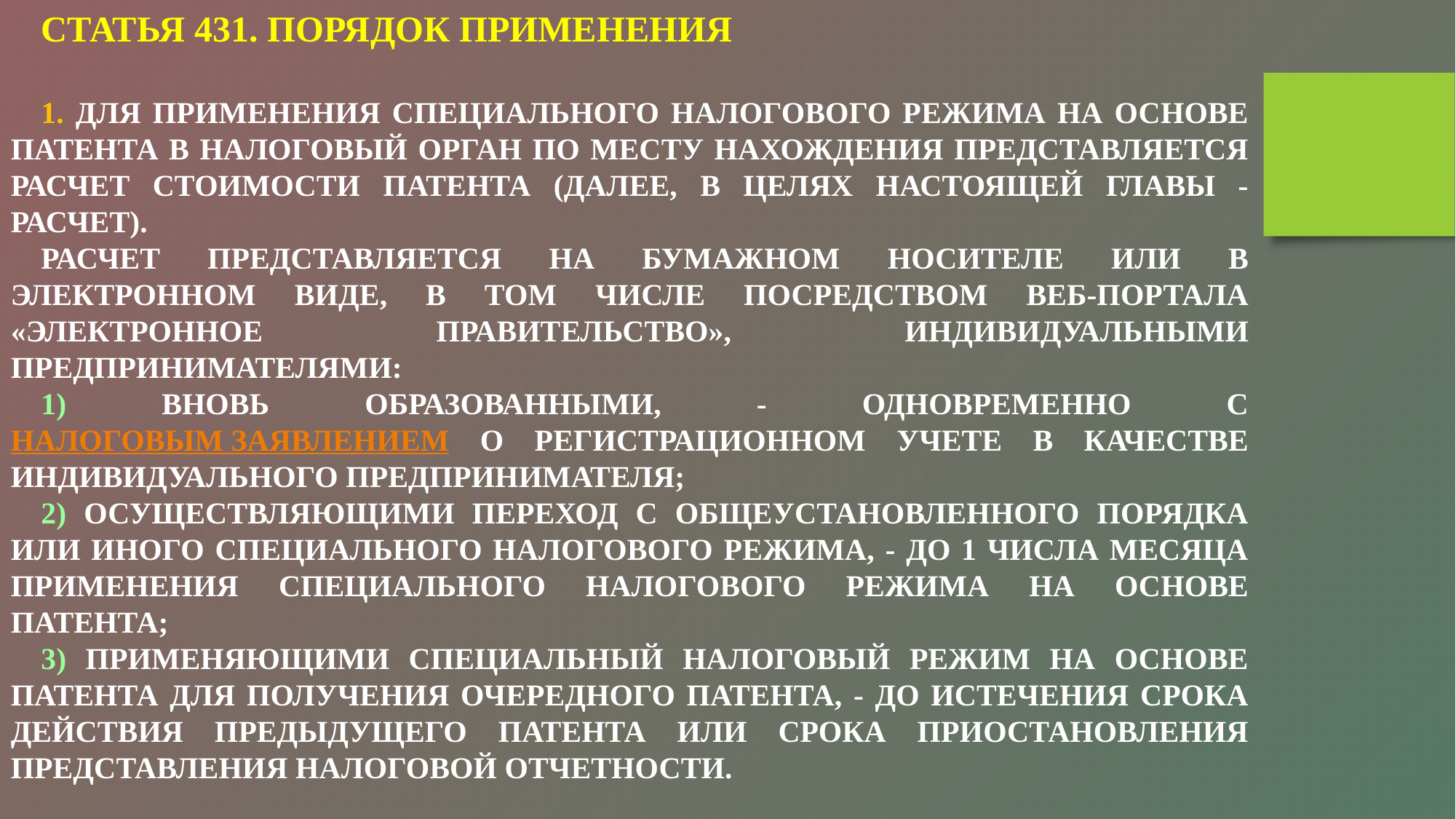

СТАТЬЯ 431. ПОРЯДОК ПРИМЕНЕНИЯ

1. ДЛЯ ПРИМЕНЕНИЯ СПЕЦИАЛЬНОГО НАЛОГОВОГО РЕЖИМА НА ОСНОВЕ ПАТЕНТА В НАЛОГОВЫЙ ОРГАН ПО МЕСТУ НАХОЖДЕНИЯ ПРЕДСТАВЛЯЕТСЯ РАСЧЕТ СТОИМОСТИ ПАТЕНТА (ДАЛЕЕ, В ЦЕЛЯХ НАСТОЯЩЕЙ ГЛАВЫ - РАСЧЕТ).
РАСЧЕТ ПРЕДСТАВЛЯЕТСЯ НА БУМАЖНОМ НОСИТЕЛЕ ИЛИ В ЭЛЕКТРОННОМ ВИДЕ, В ТОМ ЧИСЛЕ ПОСРЕДСТВОМ ВЕБ-ПОРТАЛА «ЭЛЕКТРОННОЕ ПРАВИТЕЛЬСТВО», ИНДИВИДУАЛЬНЫМИ ПРЕДПРИНИМАТЕЛЯМИ:
1) ВНОВЬ ОБРАЗОВАННЫМИ, - ОДНОВРЕМЕННО С НАЛОГОВЫМ ЗАЯВЛЕНИЕМ О РЕГИСТРАЦИОННОМ УЧЕТЕ В КАЧЕСТВЕ ИНДИВИДУАЛЬНОГО ПРЕДПРИНИМАТЕЛЯ;
2) ОСУЩЕСТВЛЯЮЩИМИ ПЕРЕХОД С ОБЩЕУСТАНОВЛЕННОГО ПОРЯДКА ИЛИ ИНОГО СПЕЦИАЛЬНОГО НАЛОГОВОГО РЕЖИМА, - ДО 1 ЧИСЛА МЕСЯЦА ПРИМЕНЕНИЯ СПЕЦИАЛЬНОГО НАЛОГОВОГО РЕЖИМА НА ОСНОВЕ ПАТЕНТА;
3) ПРИМЕНЯЮЩИМИ СПЕЦИАЛЬНЫЙ НАЛОГОВЫЙ РЕЖИМ НА ОСНОВЕ ПАТЕНТА ДЛЯ ПОЛУЧЕНИЯ ОЧЕРЕДНОГО ПАТЕНТА, - ДО ИСТЕЧЕНИЯ СРОКА ДЕЙСТВИЯ ПРЕДЫДУЩЕГО ПАТЕНТА ИЛИ СРОКА ПРИОСТАНОВЛЕНИЯ ПРЕДСТАВЛЕНИЯ НАЛОГОВОЙ ОТЧЕТНОСТИ.